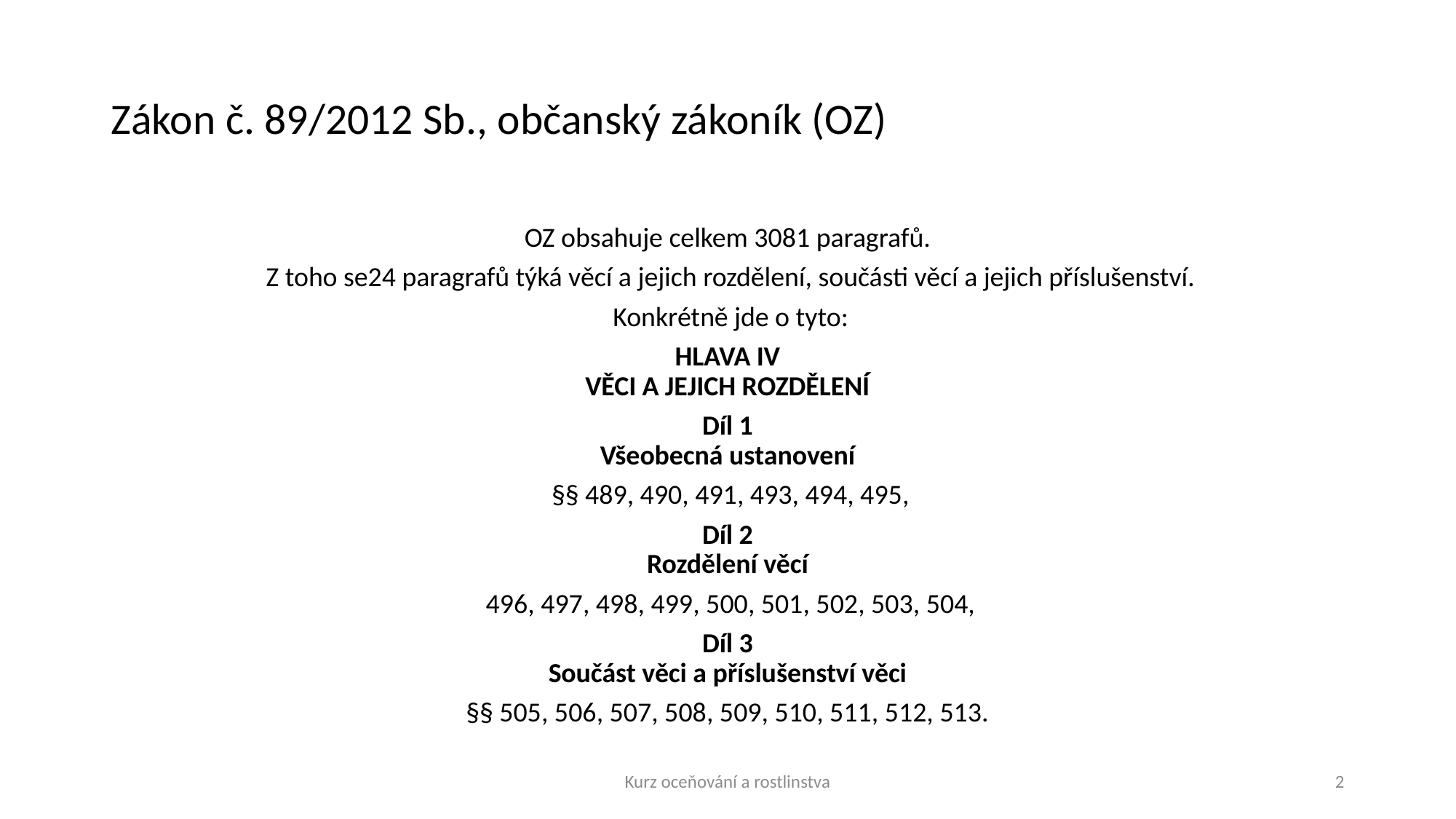

# Zákon č. 89/2012 Sb., občanský zákoník (OZ)
OZ obsahuje celkem 3081 paragrafů.
 Z toho se24 paragrafů týká věcí a jejich rozdělení, součásti věcí a jejich příslušenství.
 Konkrétně jde o tyto:
HLAVA IV
VĚCI A JEJICH ROZDĚLENÍ
Díl 1
Všeobecná ustanovení
 §§ 489, 490, 491, 493, 494, 495,
Díl 2
Rozdělení věcí
 496, 497, 498, 499, 500, 501, 502, 503, 504,
Díl 3
Součást věci a příslušenství věci
§§ 505, 506, 507, 508, 509, 510, 511, 512, 513.
Kurz oceňování a rostlinstva
2